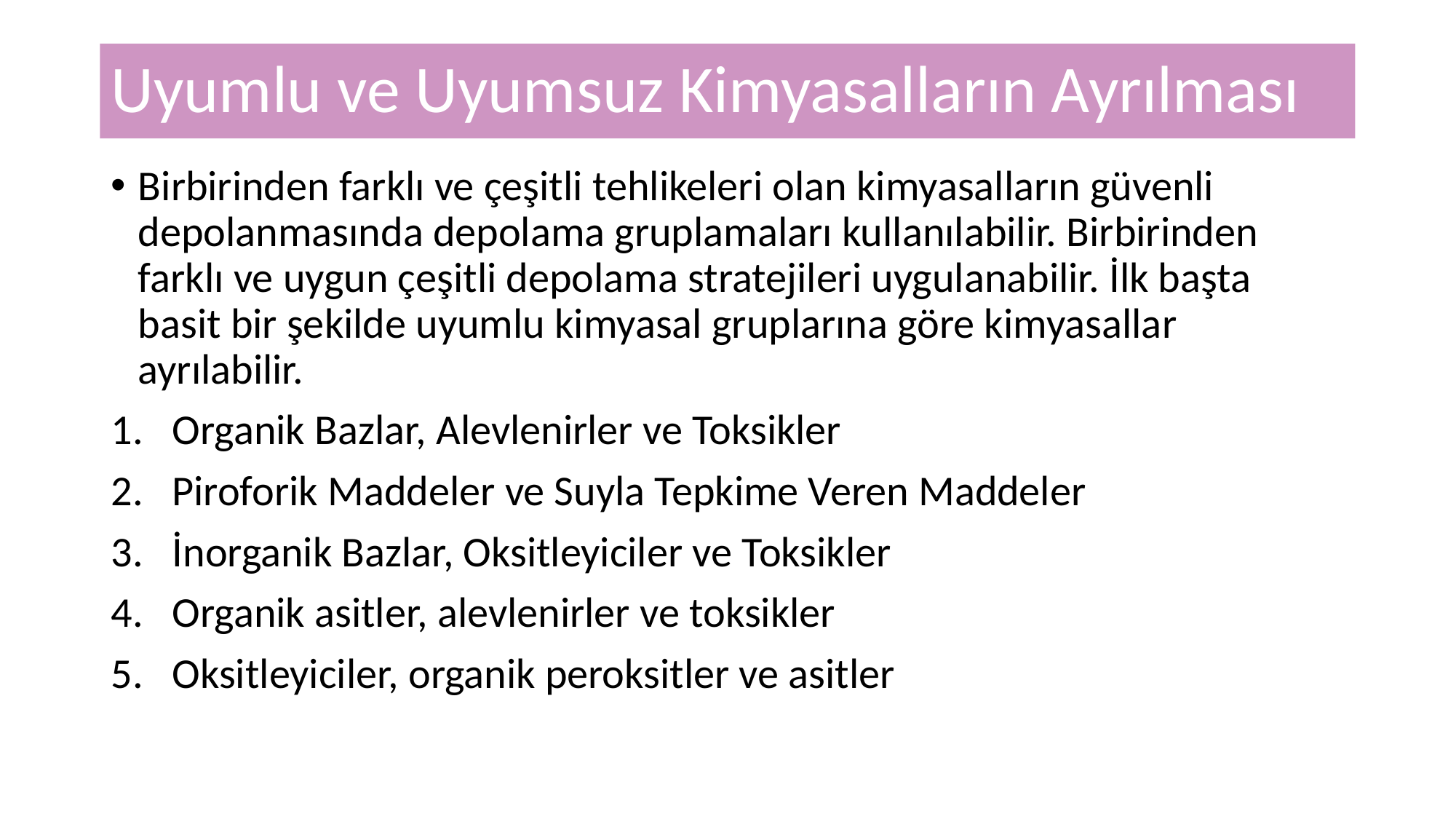

# Uyumlu ve Uyumsuz Kimyasalların Ayrılması
Birbirinden farklı ve çeşitli tehlikeleri olan kimyasalların güvenli depolanmasında depolama gruplamaları kullanılabilir. Birbirinden farklı ve uygun çeşitli depolama stratejileri uygulanabilir. İlk başta basit bir şekilde uyumlu kimyasal gruplarına göre kimyasallar ayrılabilir.
Organik Bazlar, Alevlenirler ve Toksikler
Piroforik Maddeler ve Suyla Tepkime Veren Maddeler
İnorganik Bazlar, Oksitleyiciler ve Toksikler
Organik asitler, alevlenirler ve toksikler
Oksitleyiciler, organik peroksitler ve asitler